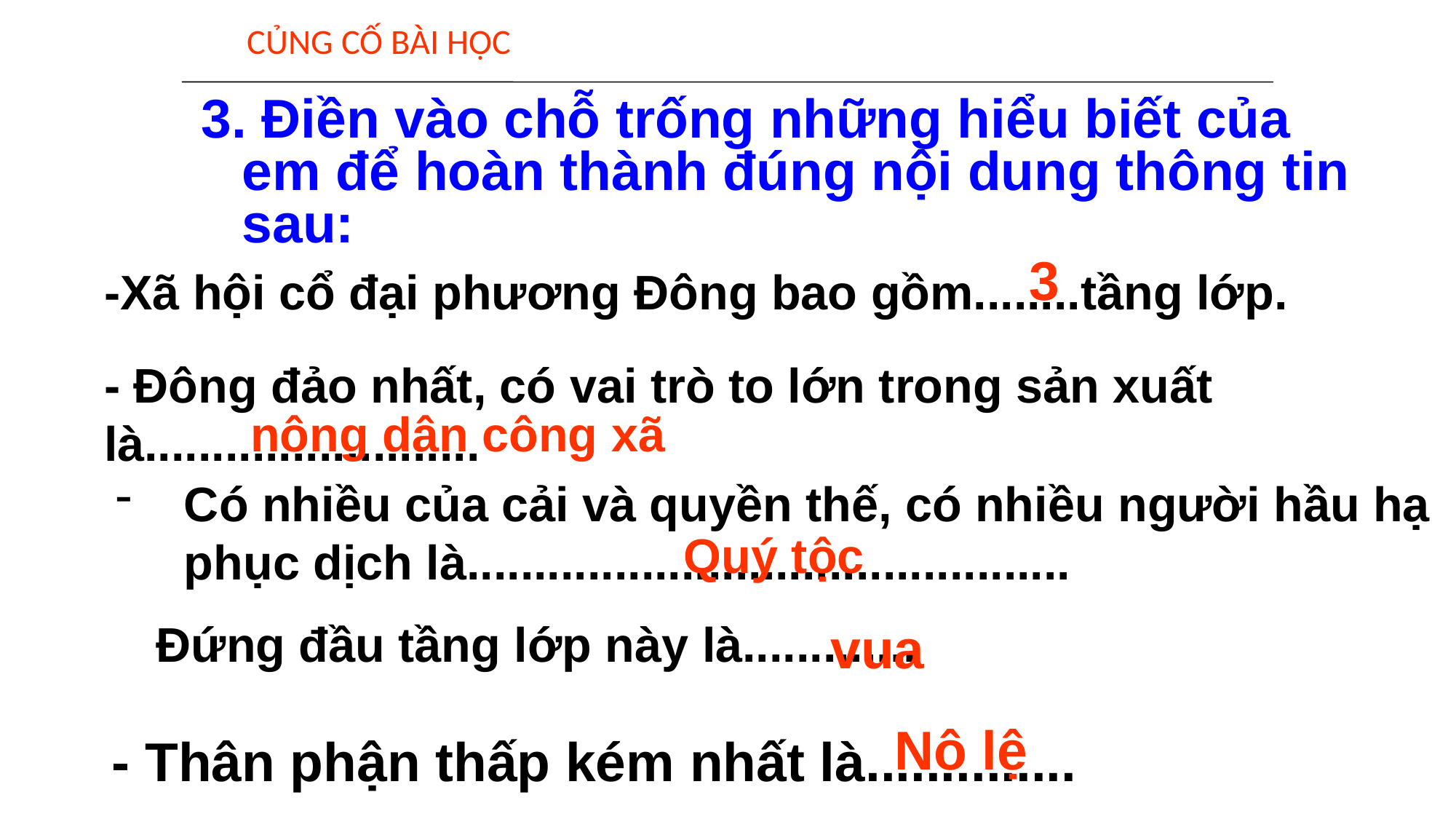

# CỦNG CỐ BÀI HỌC

3. Điền vào chỗ trống những hiểu biết của em để hoàn thành đúng nội dung thông tin sau:
3
-Xã hội cổ đại phương Đông bao gồm........tầng lớp.
- Đông đảo nhất, có vai trò to lớn trong sản xuất là.........................
nông dân công xã
Có nhiều của cải và quyền thế, có nhiều người hầu hạ phục dịch là.............................................
   Đứng đầu tầng lớp này là.............
Quý tộc
vua
Nô lệ
- Thân phận thấp kém nhất là..............